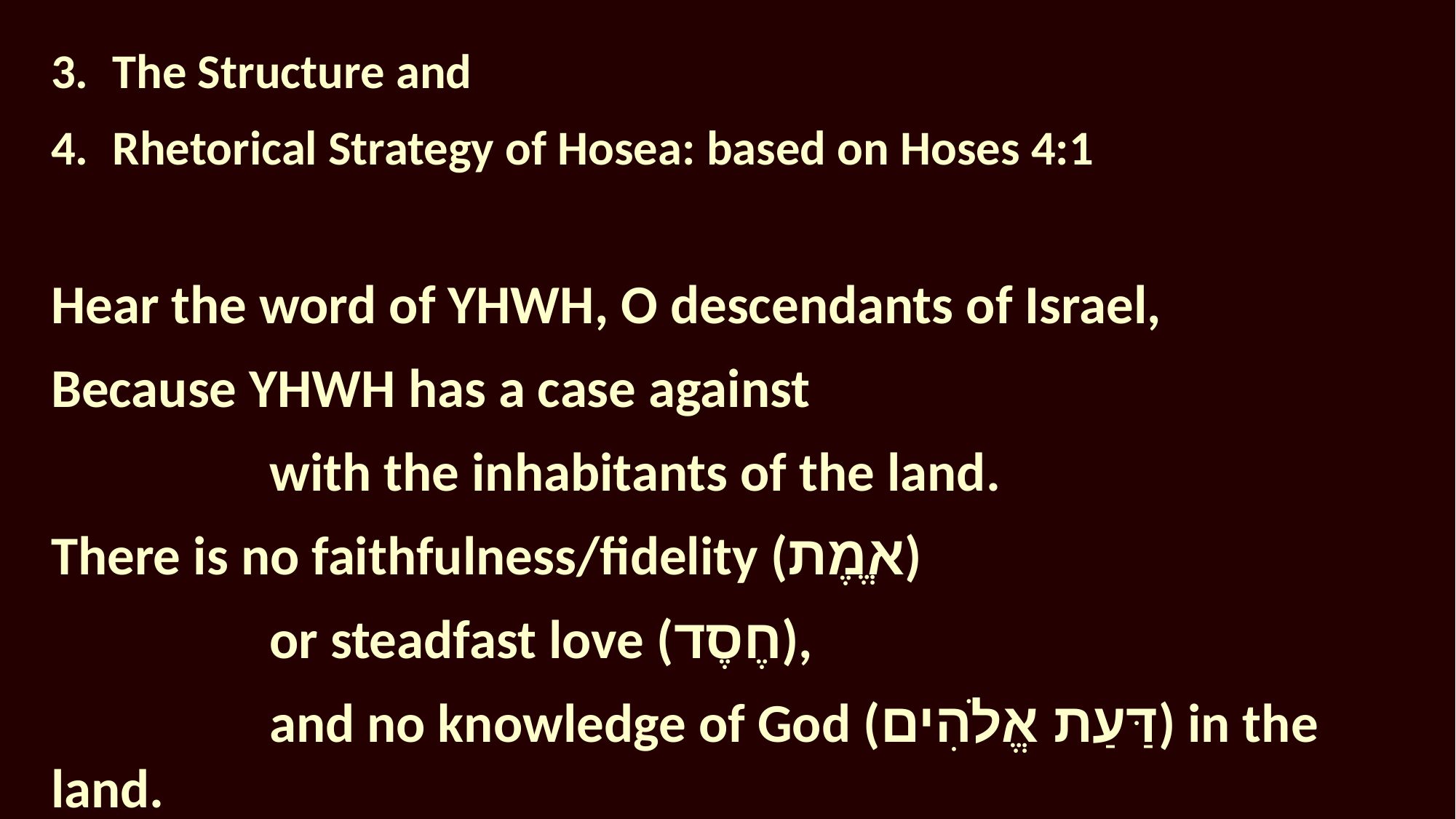

The Structure and
Rhetorical Strategy of Hosea: based on Hoses 4:1

Hear the word of YHWH, O descendants of Israel,
Because YHWH has a case against
		with the inhabitants of the land.
There is no faithfulness/fidelity (אֱמֶת)
		or steadfast love (חֶסֶד),
		and no knowledge of God (דַּעַת אֱלֹהִים) in the land.